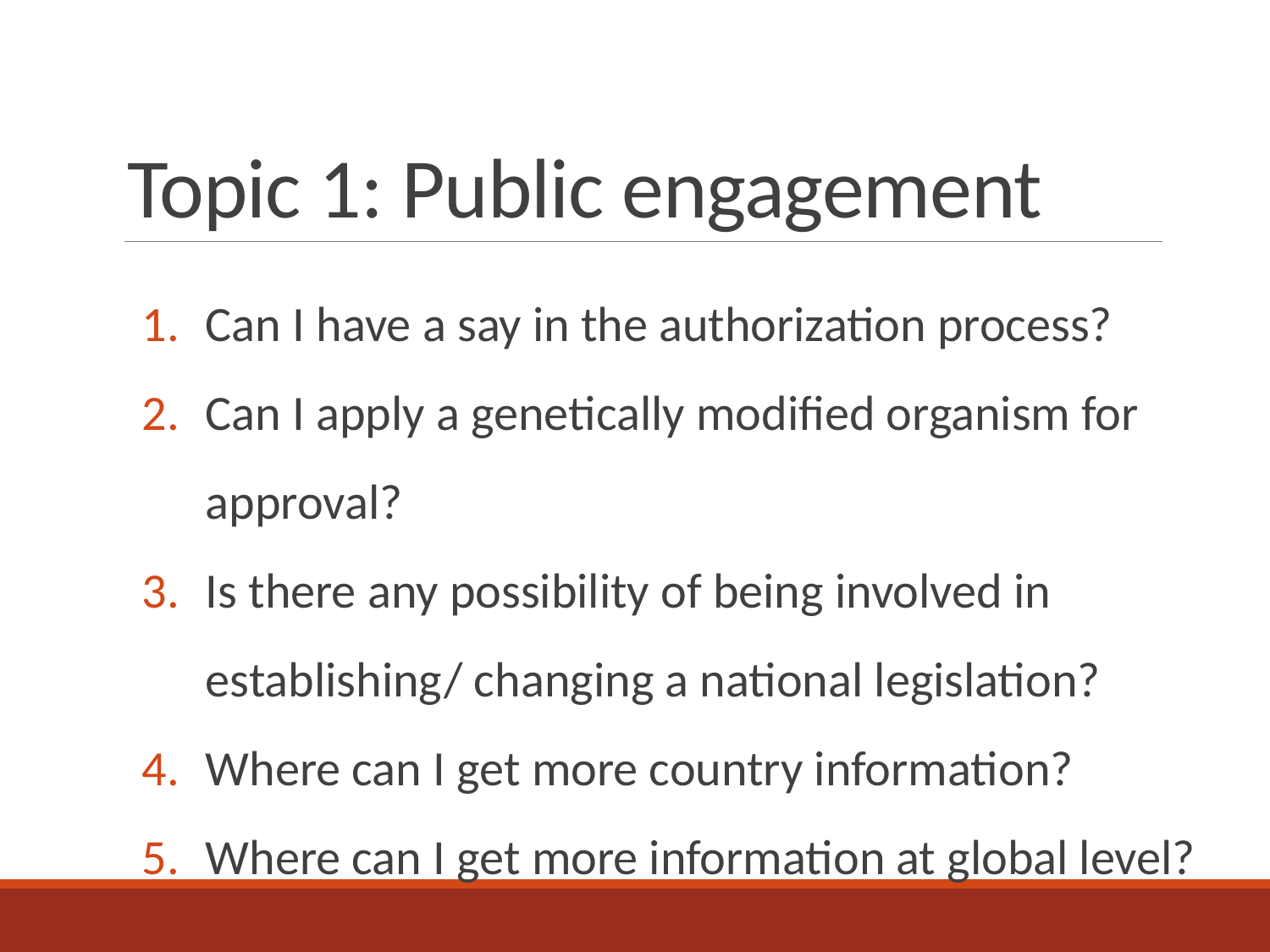

# Topic 1: Public engagement
Can I have a say in the authorization process?
Can I apply a genetically modified organism for approval?
Is there any possibility of being involved in establishing/ changing a national legislation?
Where can I get more country information?
Where can I get more information at global level?